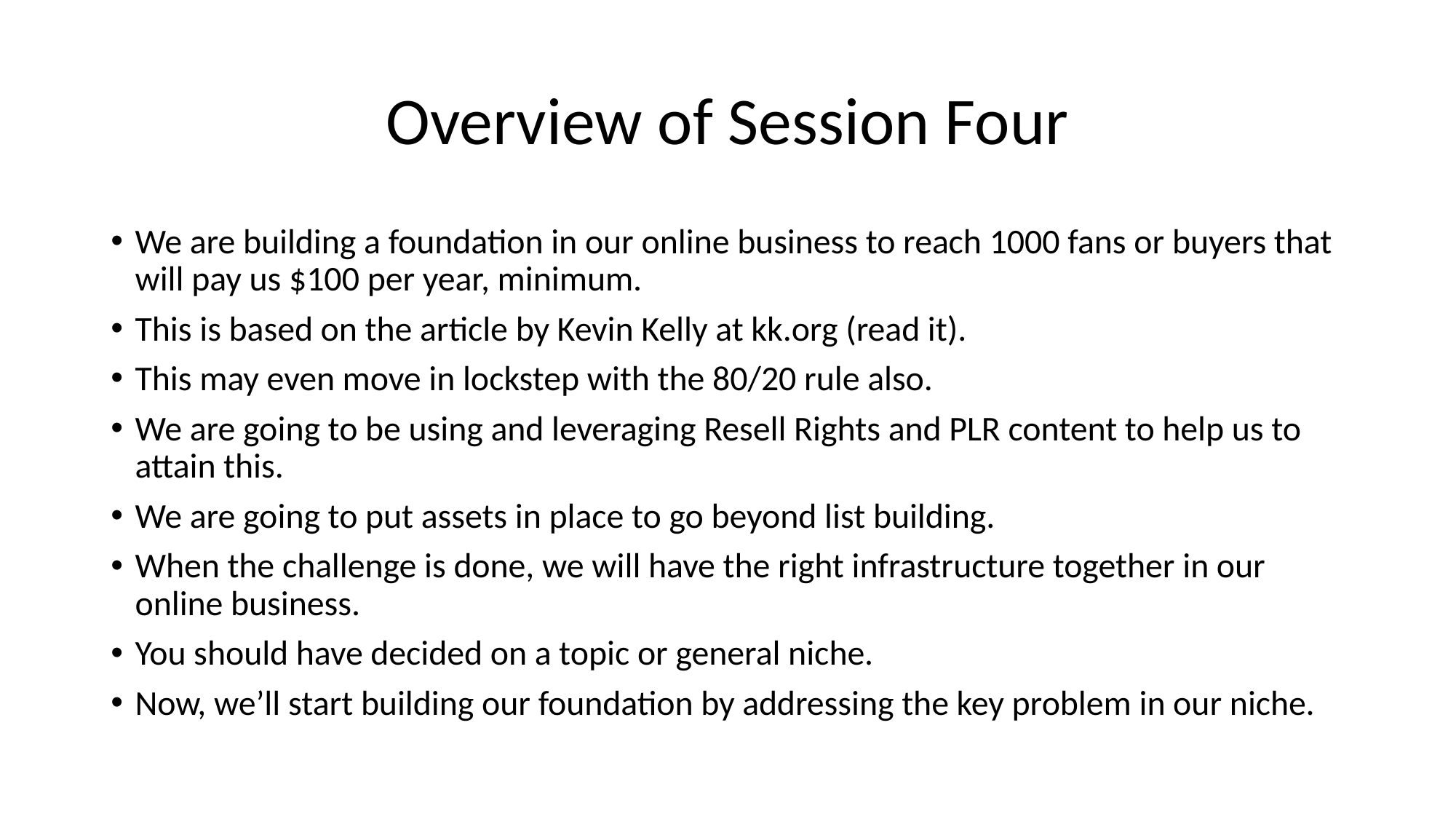

# Overview of Session Four
We are building a foundation in our online business to reach 1000 fans or buyers that will pay us $100 per year, minimum.
This is based on the article by Kevin Kelly at kk.org (read it).
This may even move in lockstep with the 80/20 rule also.
We are going to be using and leveraging Resell Rights and PLR content to help us to attain this.
We are going to put assets in place to go beyond list building.
When the challenge is done, we will have the right infrastructure together in our online business.
You should have decided on a topic or general niche.
Now, we’ll start building our foundation by addressing the key problem in our niche.